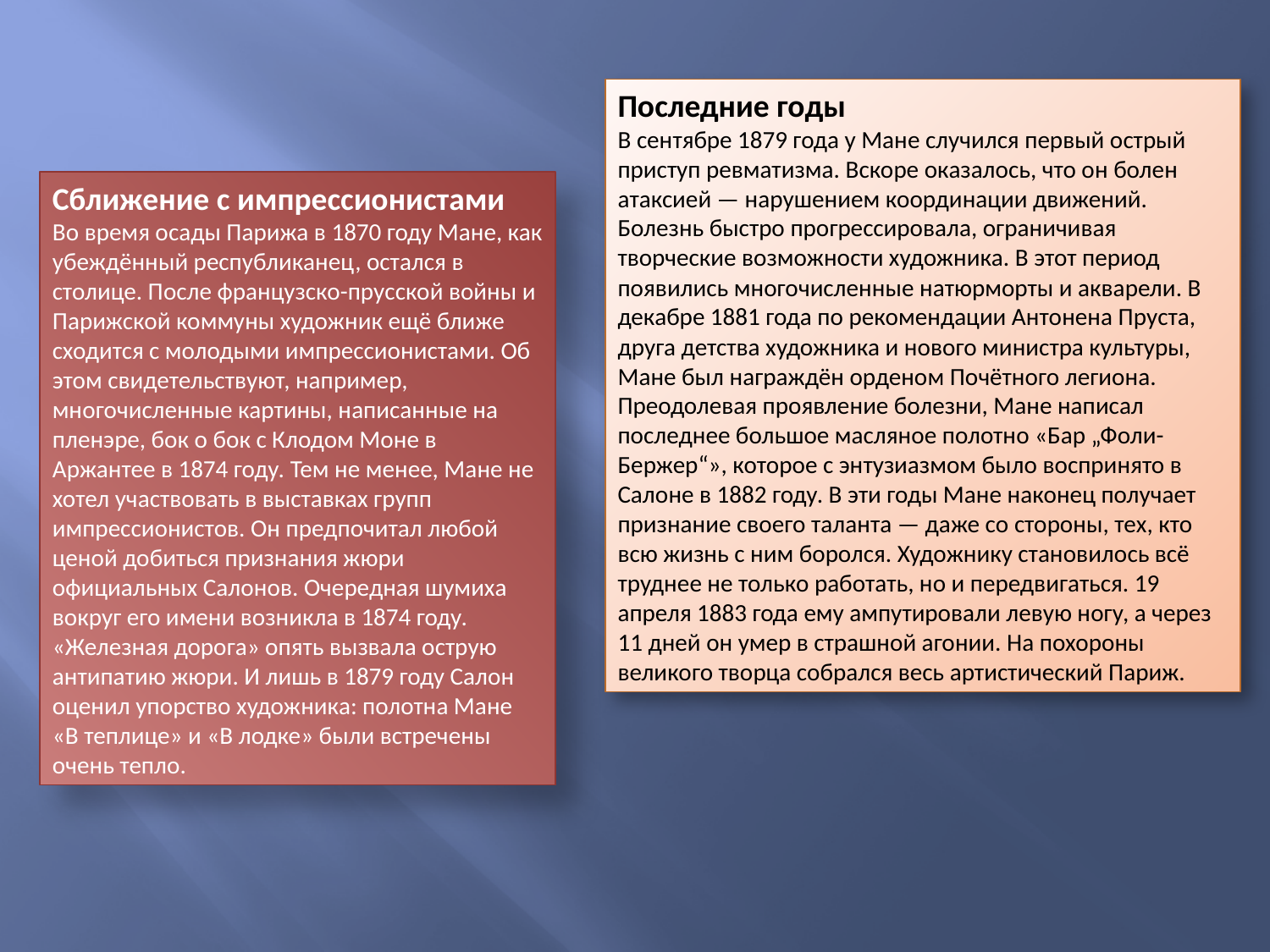

Последние годы
В сентябре 1879 года у Мане случился первый острый приступ ревматизма. Вскоре оказалось, что он болен атаксией — нарушением координации движений. Болезнь быстро прогрессировала, ограничивая творческие возможности художника. В этот период появились многочисленные натюрморты и акварели. В декабре 1881 года по рекомендации Антонена Пруста, друга детства художника и нового министра культуры, Мане был награждён орденом Почётного легиона.
Преодолевая проявление болезни, Мане написал последнее большое масляное полотно «Бар „Фоли-Бержер“», которое с энтузиазмом было воспринято в Салоне в 1882 году. В эти годы Мане наконец получает признание своего таланта — даже со стороны, тех, кто всю жизнь с ним боролся. Художнику становилось всё труднее не только работать, но и передвигаться. 19 апреля 1883 года ему ампутировали левую ногу, а через 11 дней он умер в страшной агонии. На похороны великого творца собрался весь артистический Париж.
Сближение с импрессионистами
Во время осады Парижа в 1870 году Мане, как убеждённый республиканец, остался в столице. После французско-прусской войны и Парижской коммуны художник ещё ближе сходится с молодыми импрессионистами. Об этом свидетельствуют, например, многочисленные картины, написанные на пленэре, бок о бок с Клодом Моне в Аржантее в 1874 году. Тем не менее, Мане не хотел участвовать в выставках групп импрессионистов. Он предпочитал любой ценой добиться признания жюри официальных Салонов. Очередная шумиха вокруг его имени возникла в 1874 году. «Железная дорога» опять вызвала острую антипатию жюри. И лишь в 1879 году Салон оценил упорство художника: полотна Мане «В теплице» и «В лодке» были встречены очень тепло.